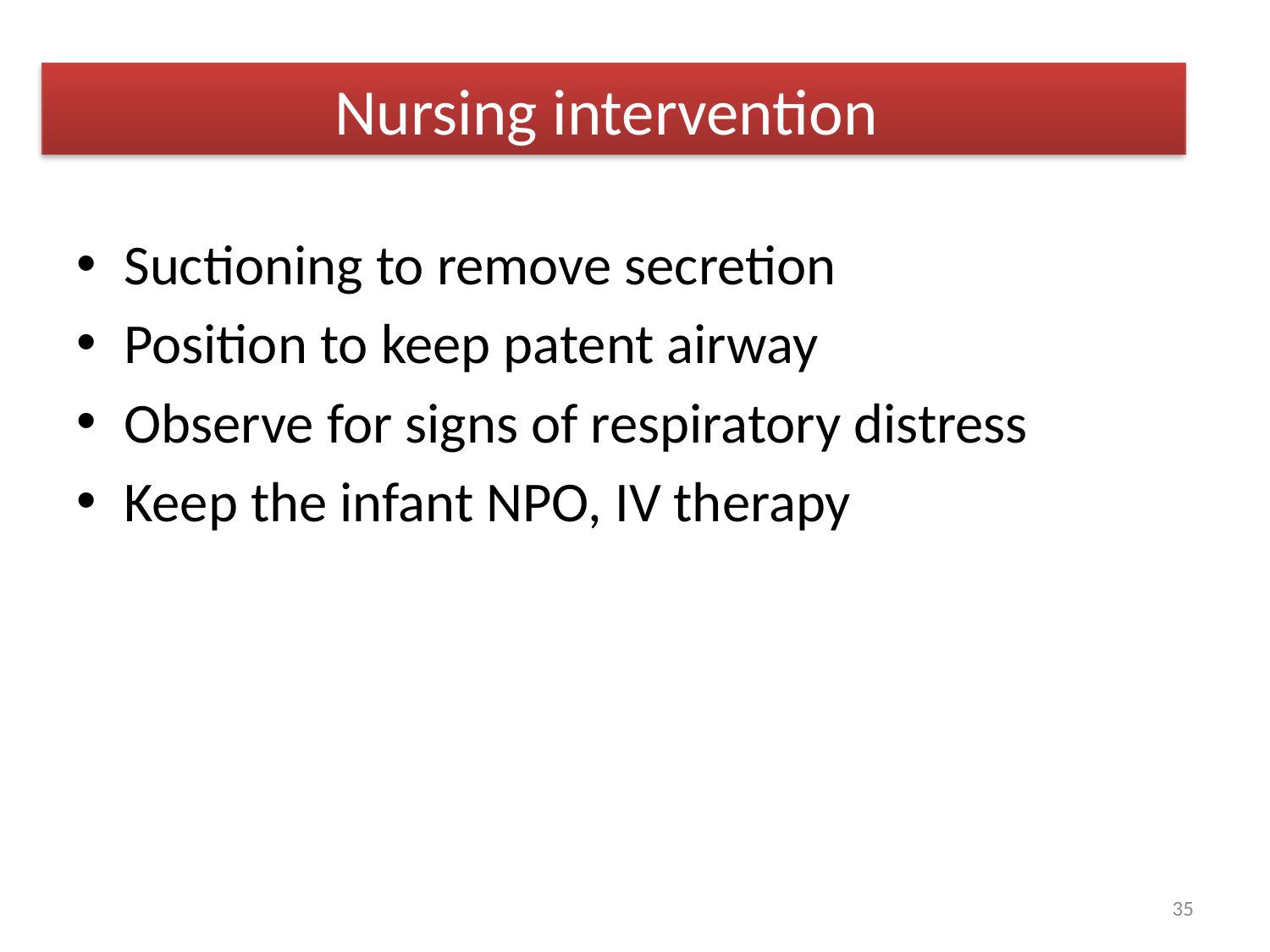

# Nursing intervention
Suctioning to remove secretion
Position to keep patent airway
Observe for signs of respiratory distress
Keep the infant NPO, IV therapy

35